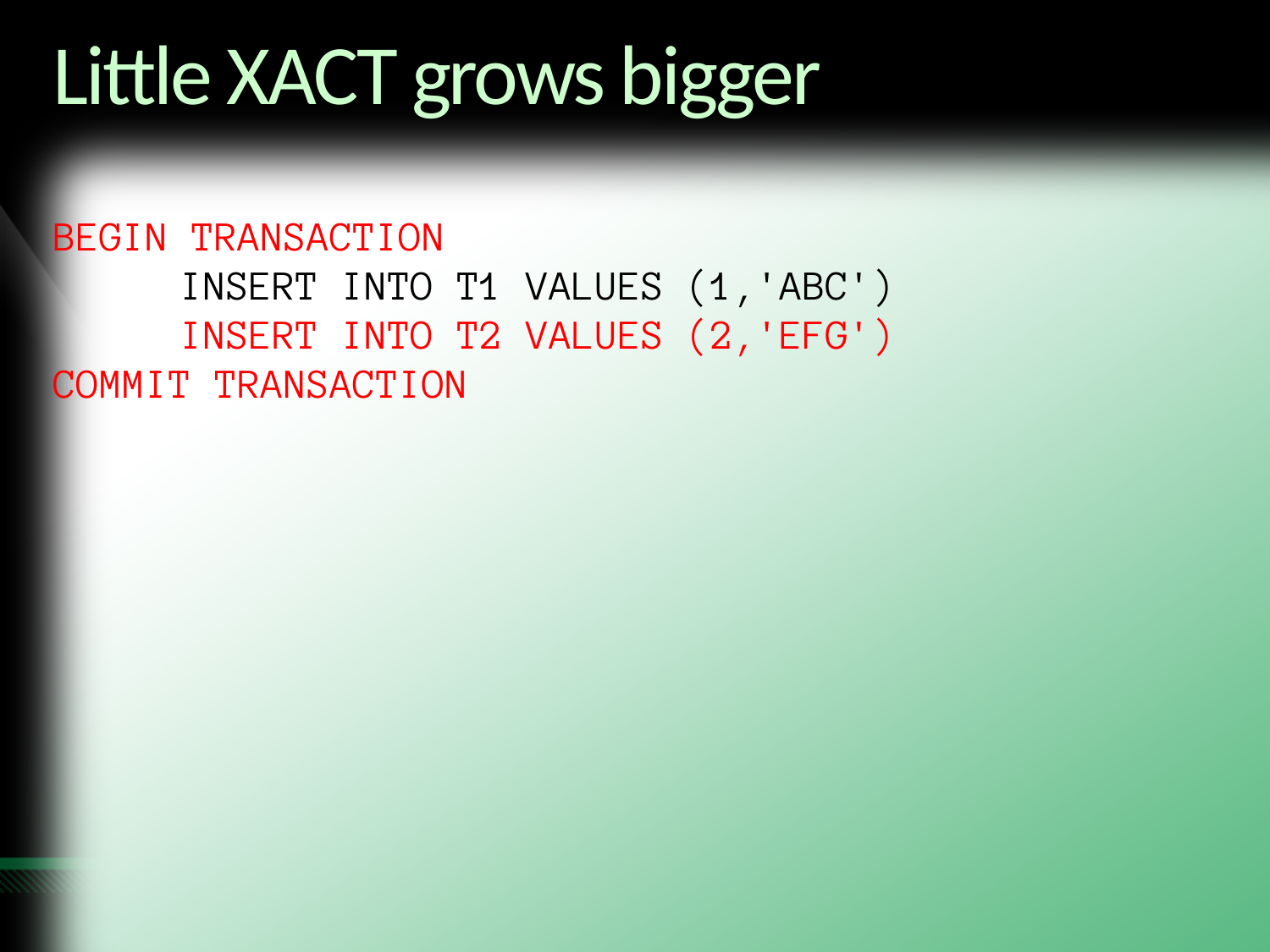

# Little XACT grows bigger
BEGIN TRANSACTION
	INSERT INTO T1 VALUES (1,'ABC')
	INSERT INTO T2 VALUES (2,'EFG')
COMMIT TRANSACTION